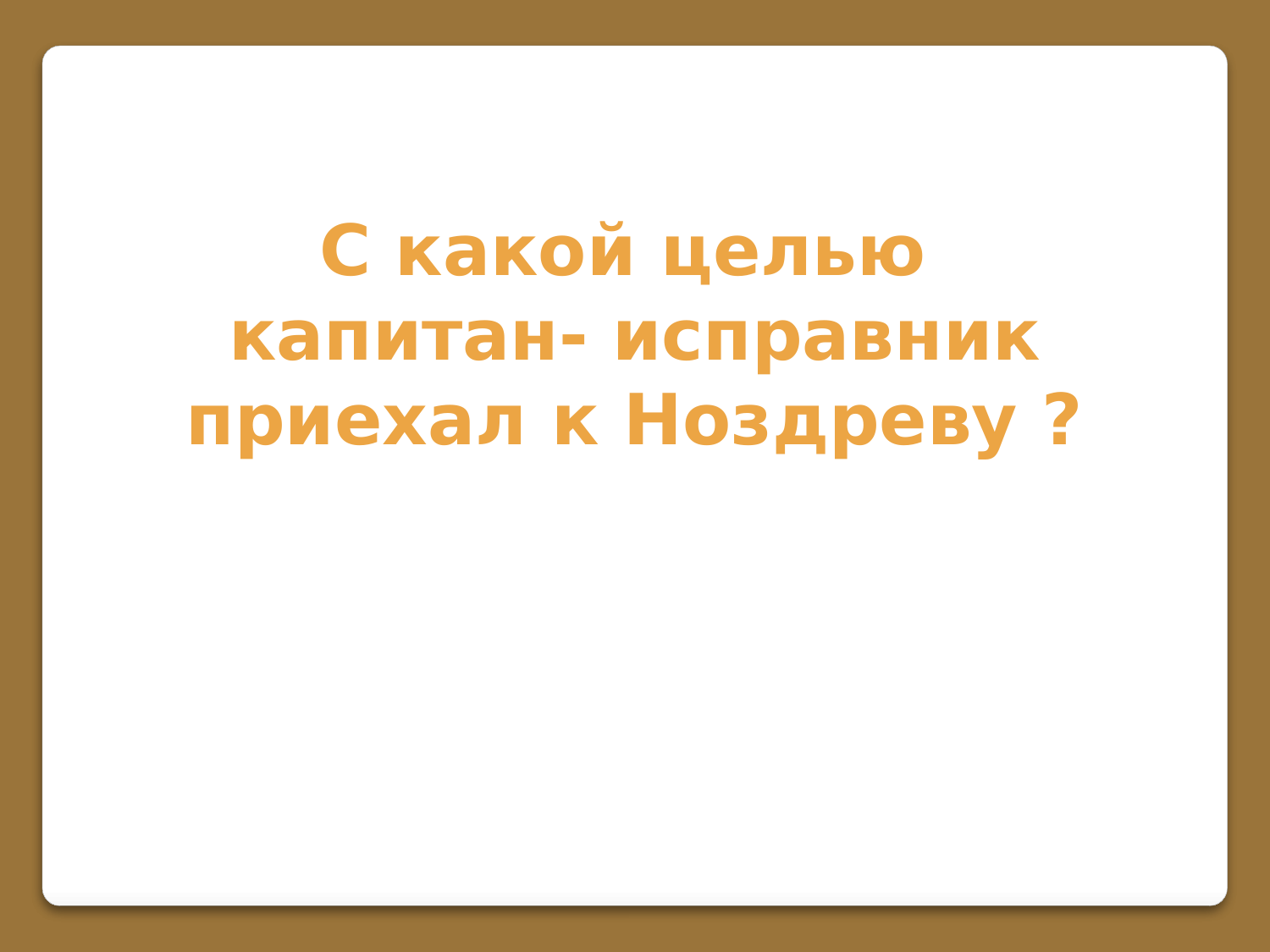

С какой целью
капитан- исправник приехал к Ноздреву ?